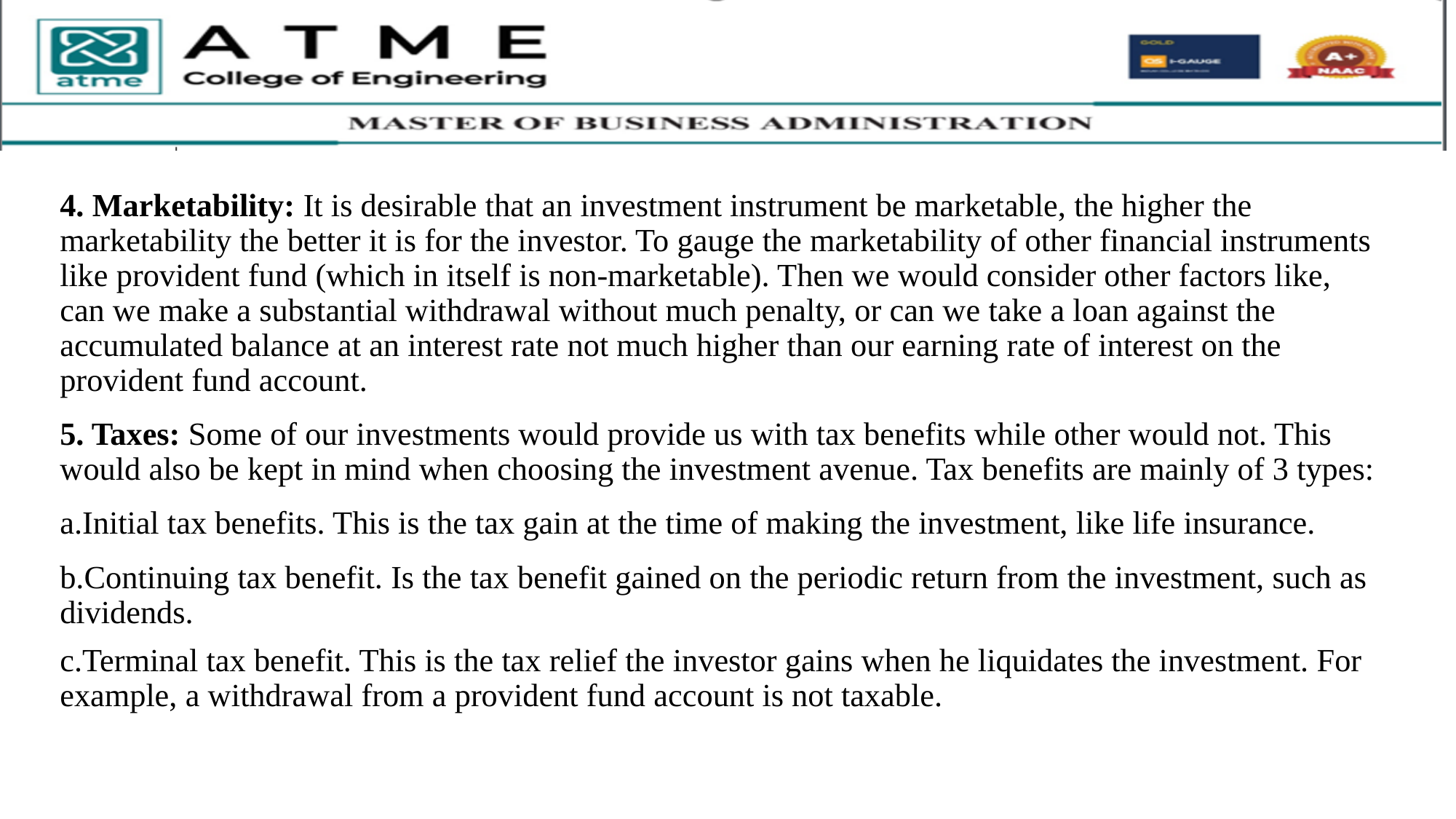

4. Marketability: It is desirable that an investment instrument be marketable, the higher the marketability the better it is for the investor. To gauge the marketability of other financial instruments like provident fund (which in itself is non-marketable). Then we would consider other factors like, can we make a substantial withdrawal without much penalty, or can we take a loan against the accumulated balance at an interest rate not much higher than our earning rate of interest on the provident fund account.
5. Taxes: Some of our investments would provide us with tax benefits while other would not. This would also be kept in mind when choosing the investment avenue. Tax benefits are mainly of 3 types:
a.Initial tax benefits. This is the tax gain at the time of making the investment, like life insurance.
b.Continuing tax benefit. Is the tax benefit gained on the periodic return from the investment, such as dividends.
c.Terminal tax benefit. This is the tax relief the investor gains when he liquidates the investment. For example, a withdrawal from a provident fund account is not taxable.